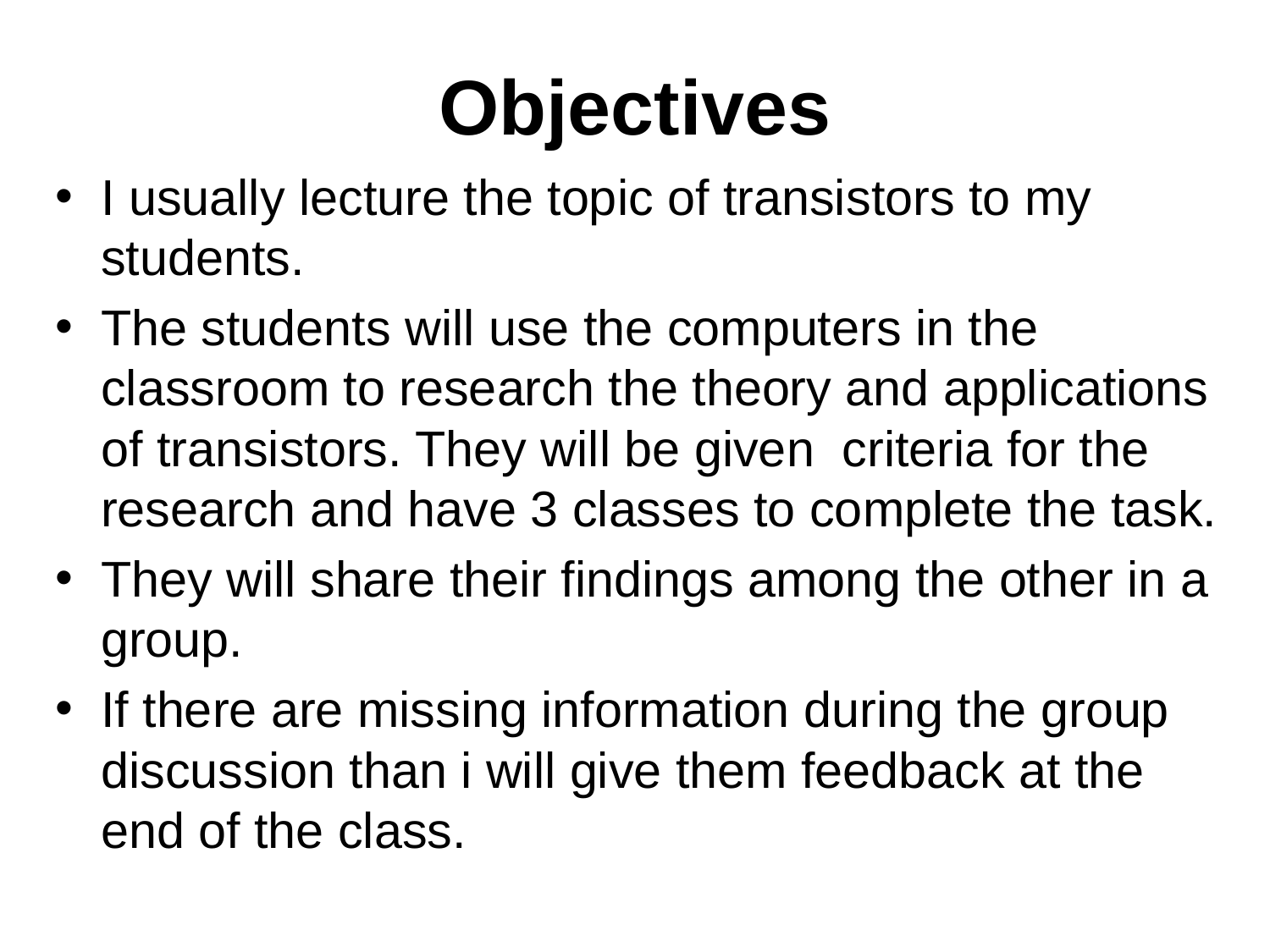

# Objectives
I usually lecture the topic of transistors to my students.
The students will use the computers in the classroom to research the theory and applications of transistors. They will be given  criteria for the research and have 3 classes to complete the task.
They will share their findings among the other in a group.
If there are missing information during the group discussion than i will give them feedback at the end of the class.